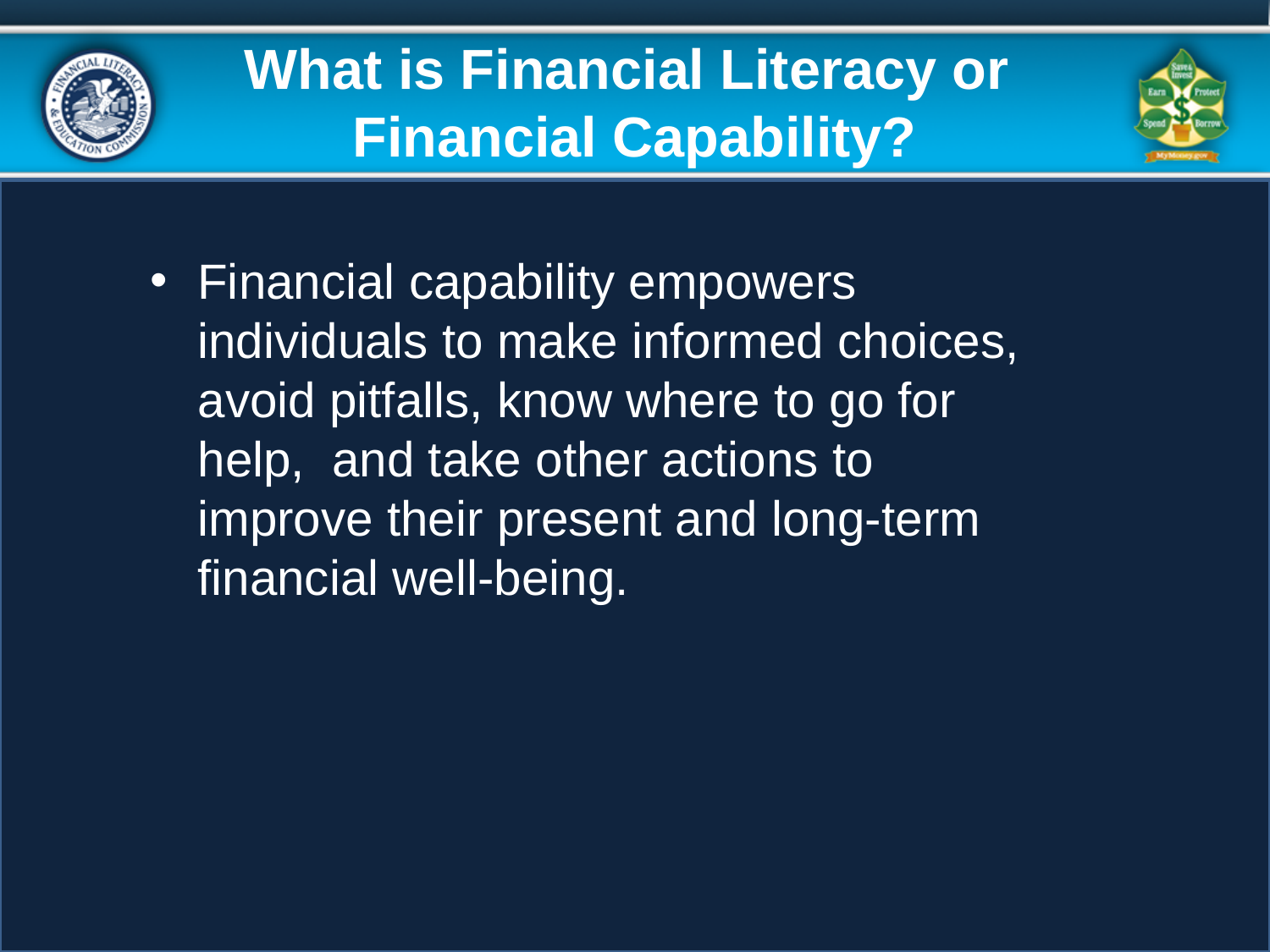

# What is Financial Literacy or Financial Capability?

Financial capability empowers individuals to make informed choices, avoid pitfalls, know where to go for help,  and take other actions to improve their present and long-term financial well-being.